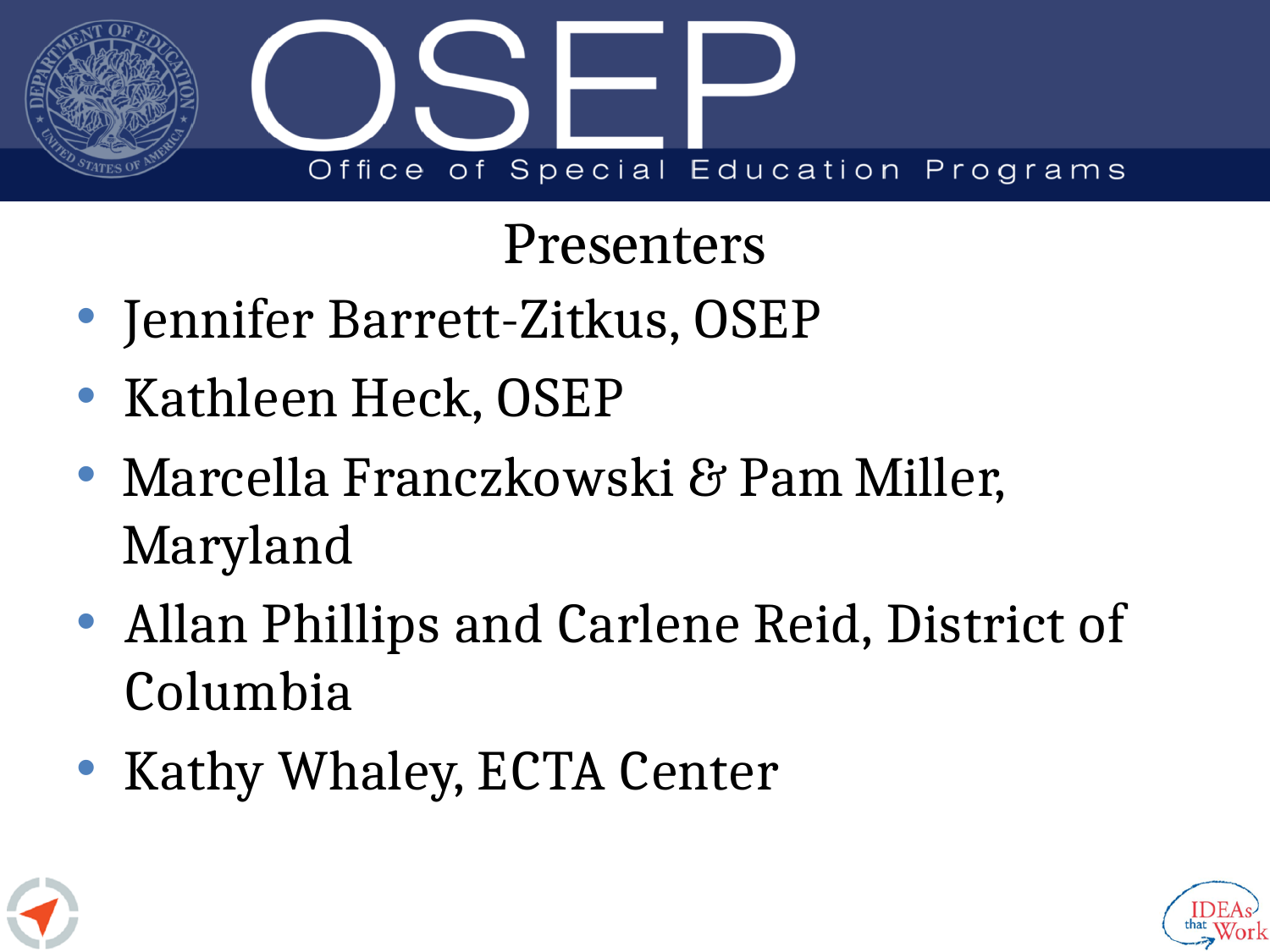

# Presenters
Jennifer Barrett-Zitkus, OSEP
Kathleen Heck, OSEP
Marcella Franczkowski & Pam Miller,  Maryland
Allan Phillips and Carlene Reid, District of Columbia
Kathy Whaley, ECTA Center